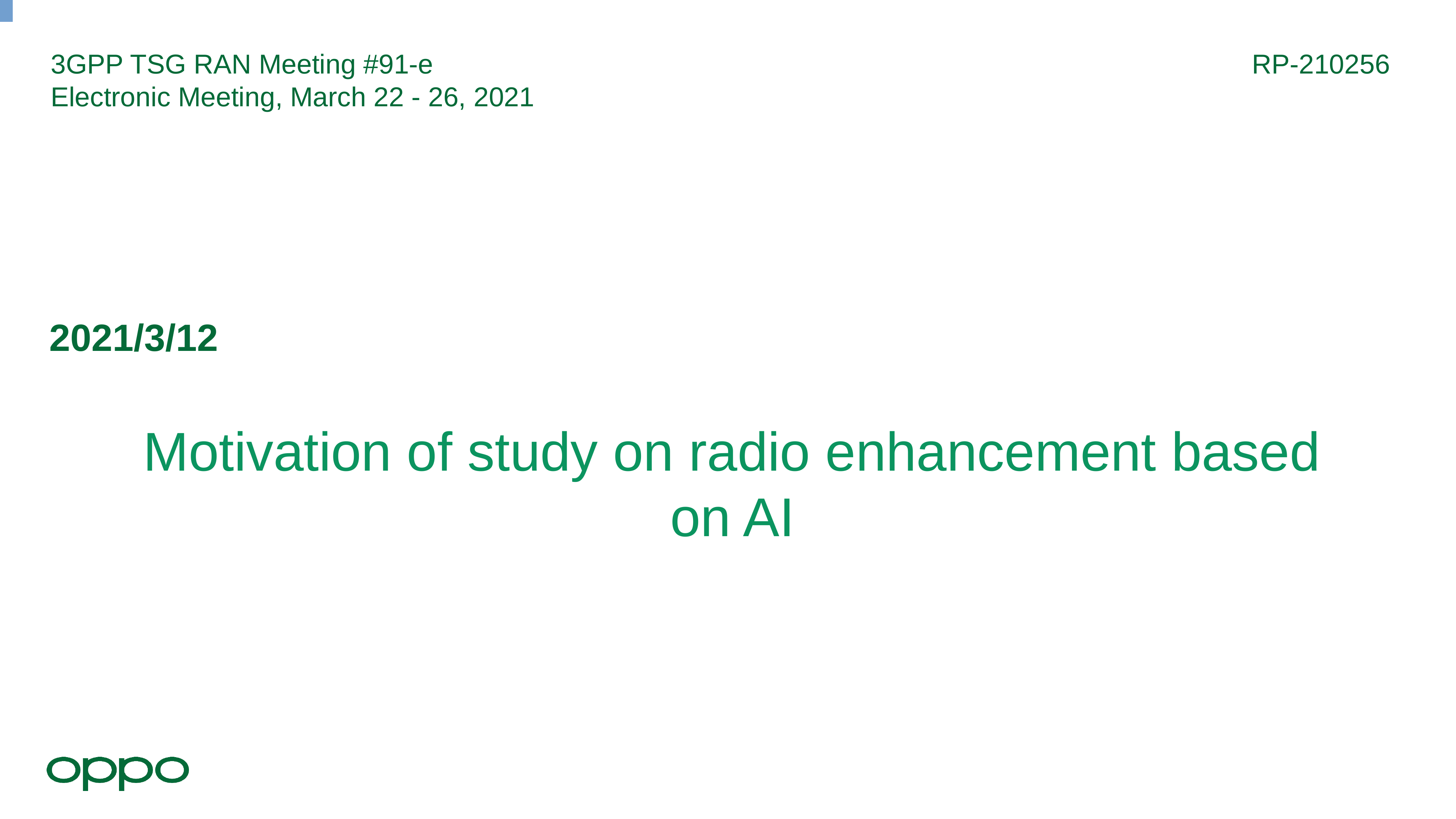

3GPP TSG RAN Meeting #91-e															RP-210256
Electronic Meeting, March 22 - 26, 2021
# Motivation of study on radio enhancement based on AI